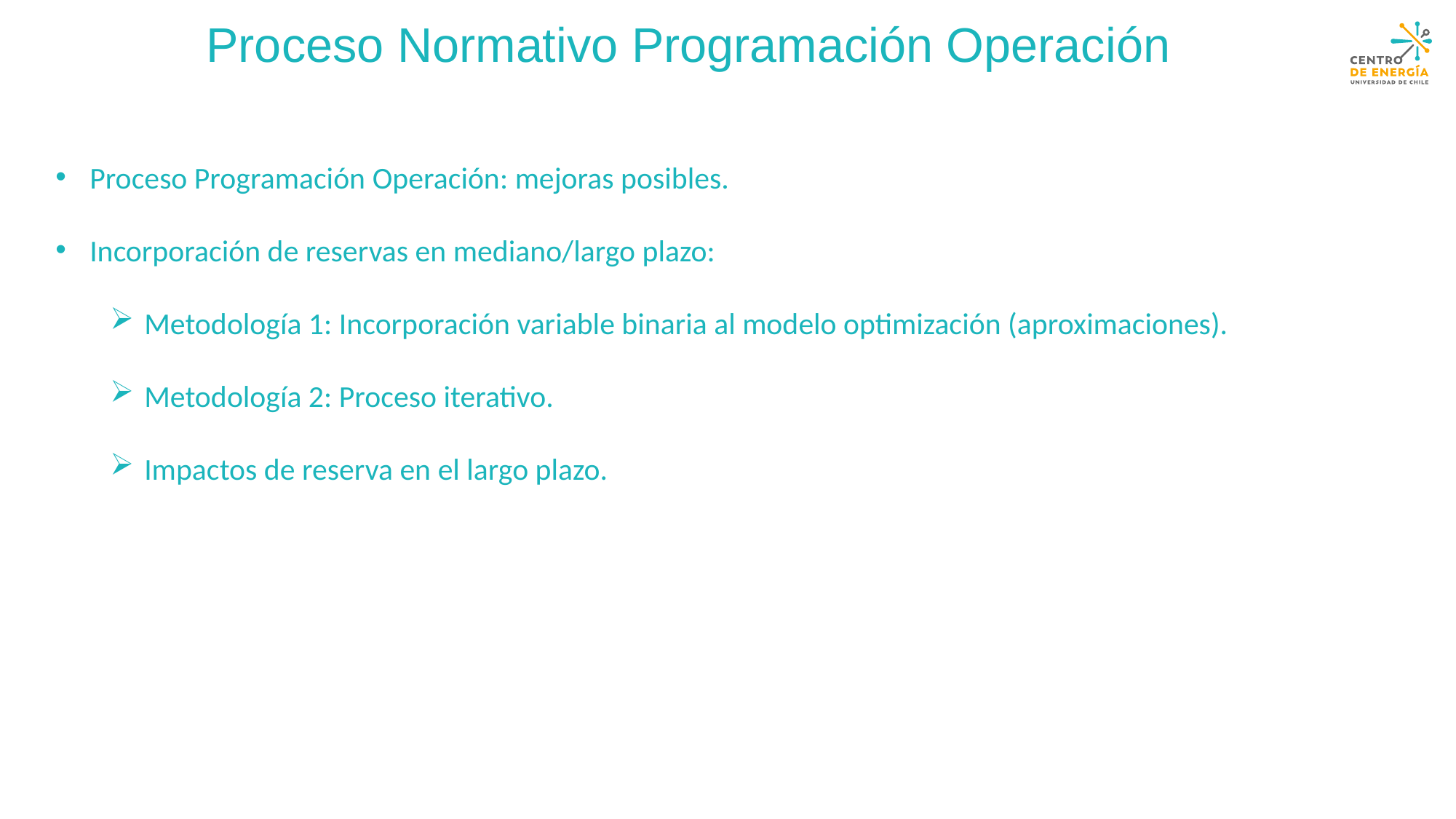

Proceso Normativo Programación Operación
Proceso Programación Operación: mejoras posibles.

Incorporación de reservas en mediano/largo plazo:

Metodología 1: Incorporación variable binaria al modelo optimización (aproximaciones).

Metodología 2: Proceso iterativo.

Impactos de reserva en el largo plazo.